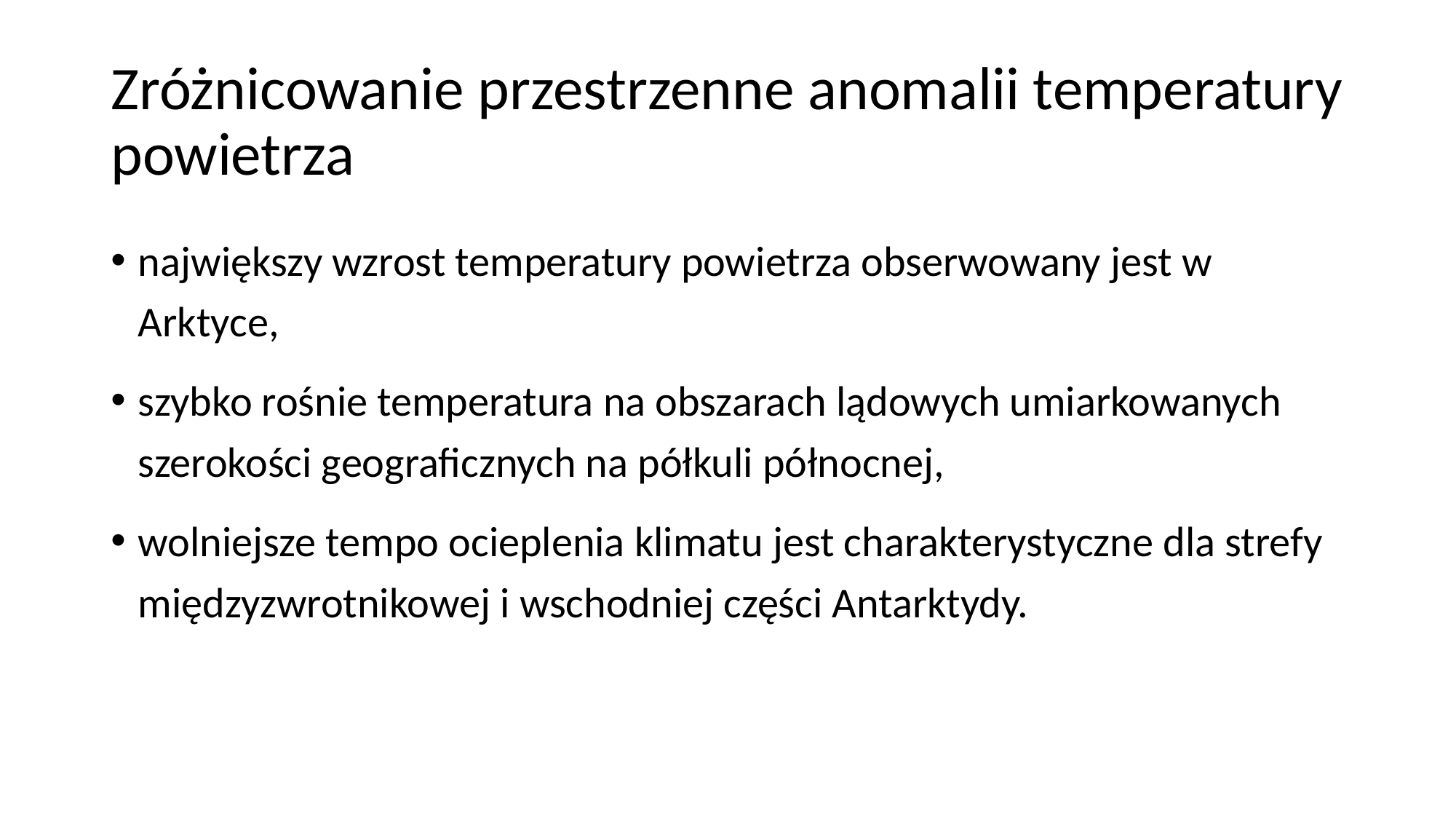

# Zróżnicowanie przestrzenne anomalii temperatury powietrza
największy wzrost temperatury powietrza obserwowany jest w Arktyce,
szybko rośnie temperatura na obszarach lądowych umiarkowanych szerokości geograficznych na półkuli północnej,
wolniejsze tempo ocieplenia klimatu jest charakterystyczne dla strefy międzyzwrotnikowej i wschodniej części Antarktydy.